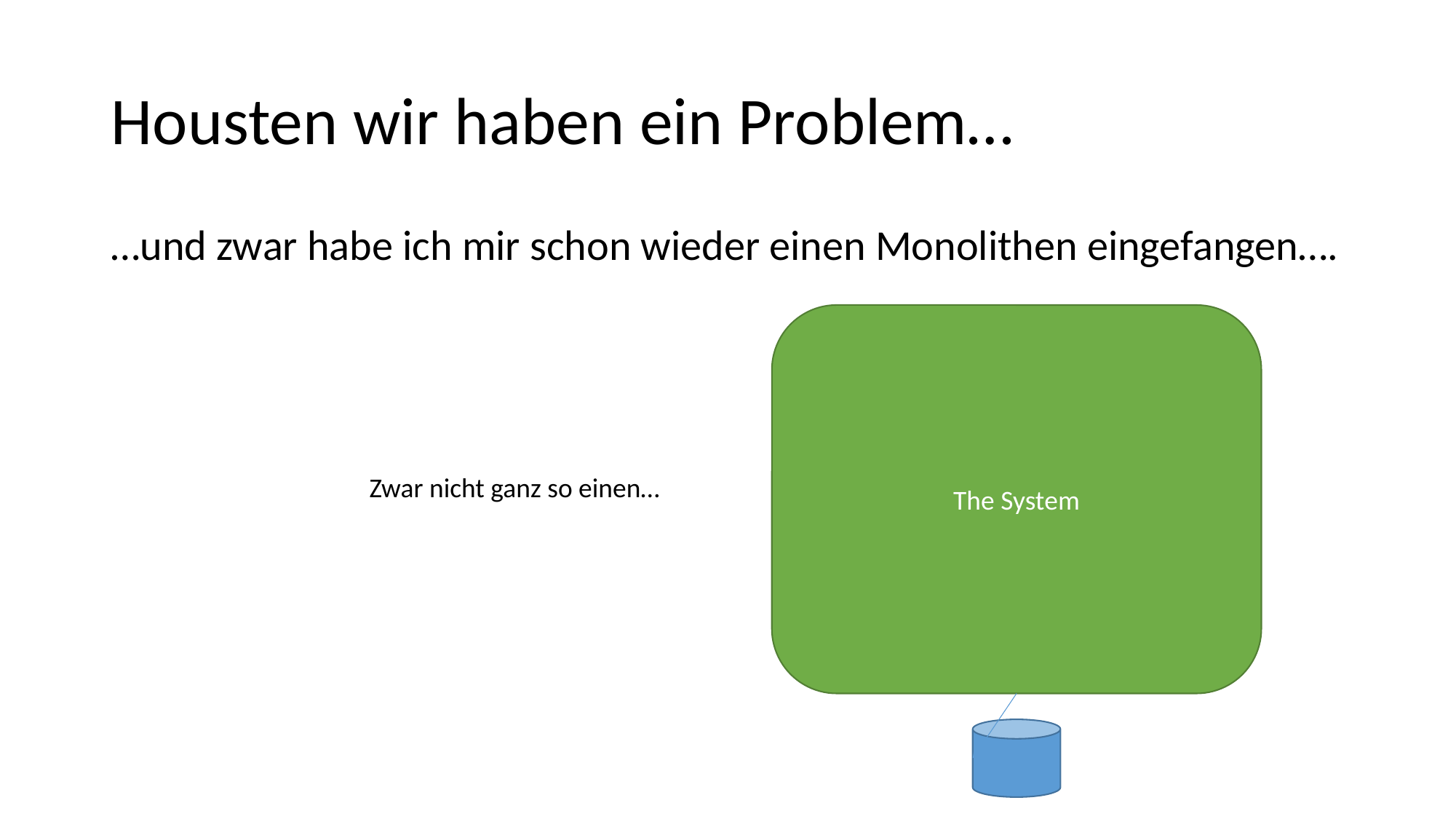

# Housten wir haben ein Problem…
…und zwar habe ich mir schon wieder einen Monolithen eingefangen….
The System
Zwar nicht ganz so einen…